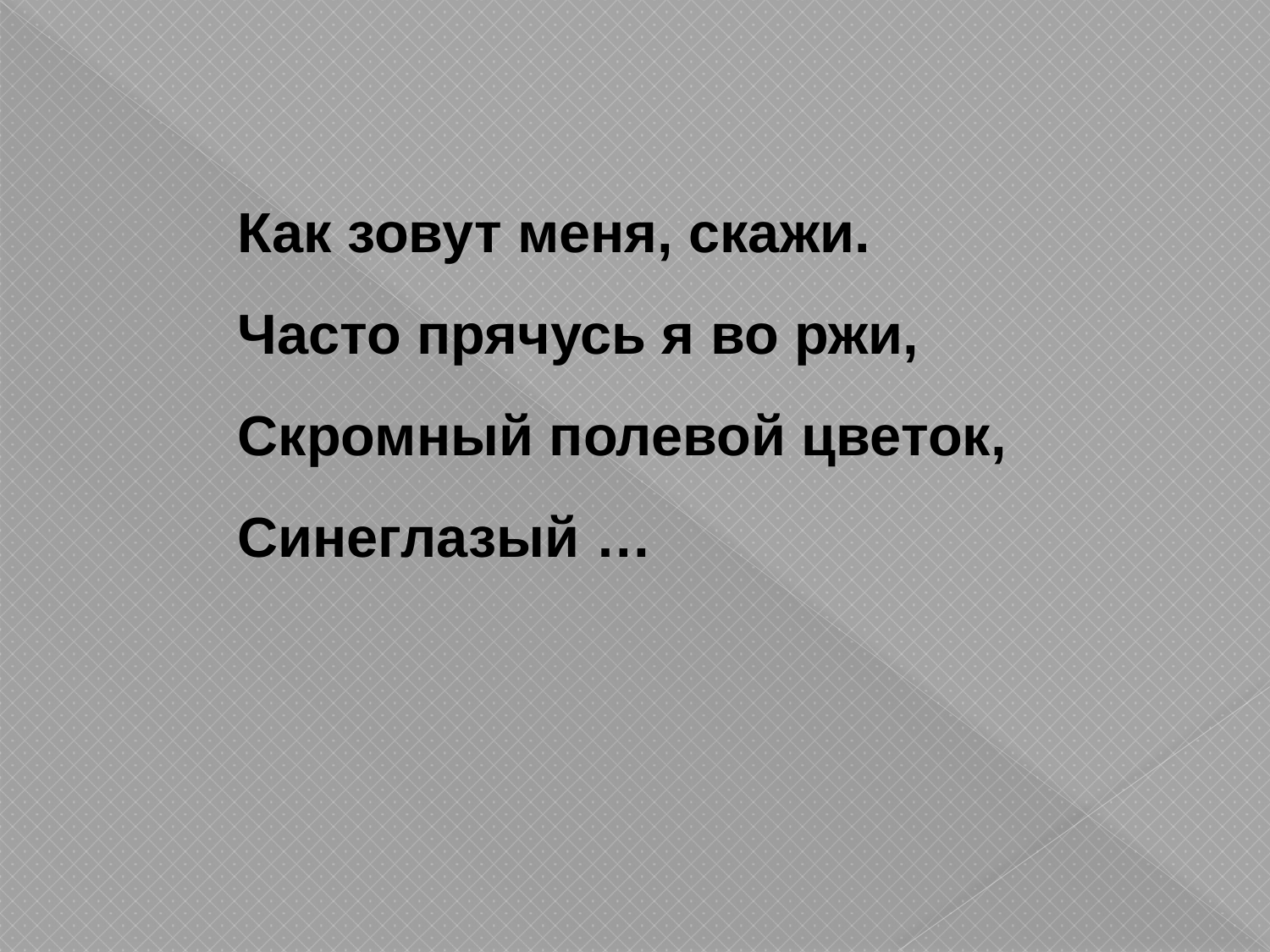

Как зовут меня, скажи.
Часто прячусь я во ржи,
Скромный полевой цветок,
Синеглазый …